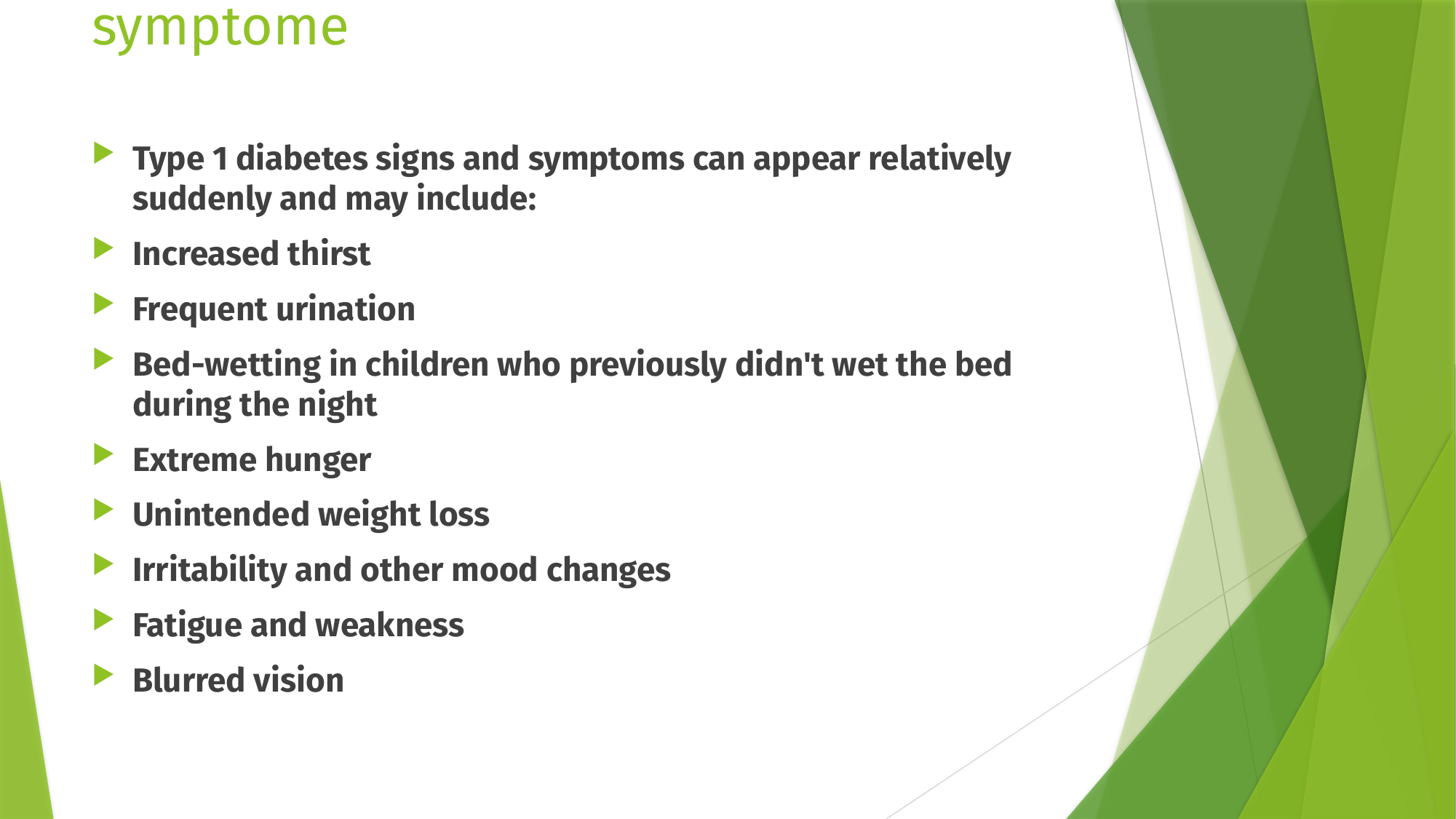

# symptome
Type 1 diabetes signs and symptoms can appear relatively suddenly and may include:
Increased thirst
Frequent urination
Bed-wetting in children who previously didn't wet the bed during the night
Extreme hunger
Unintended weight loss
Irritability and other mood changes
Fatigue and weakness
Blurred vision